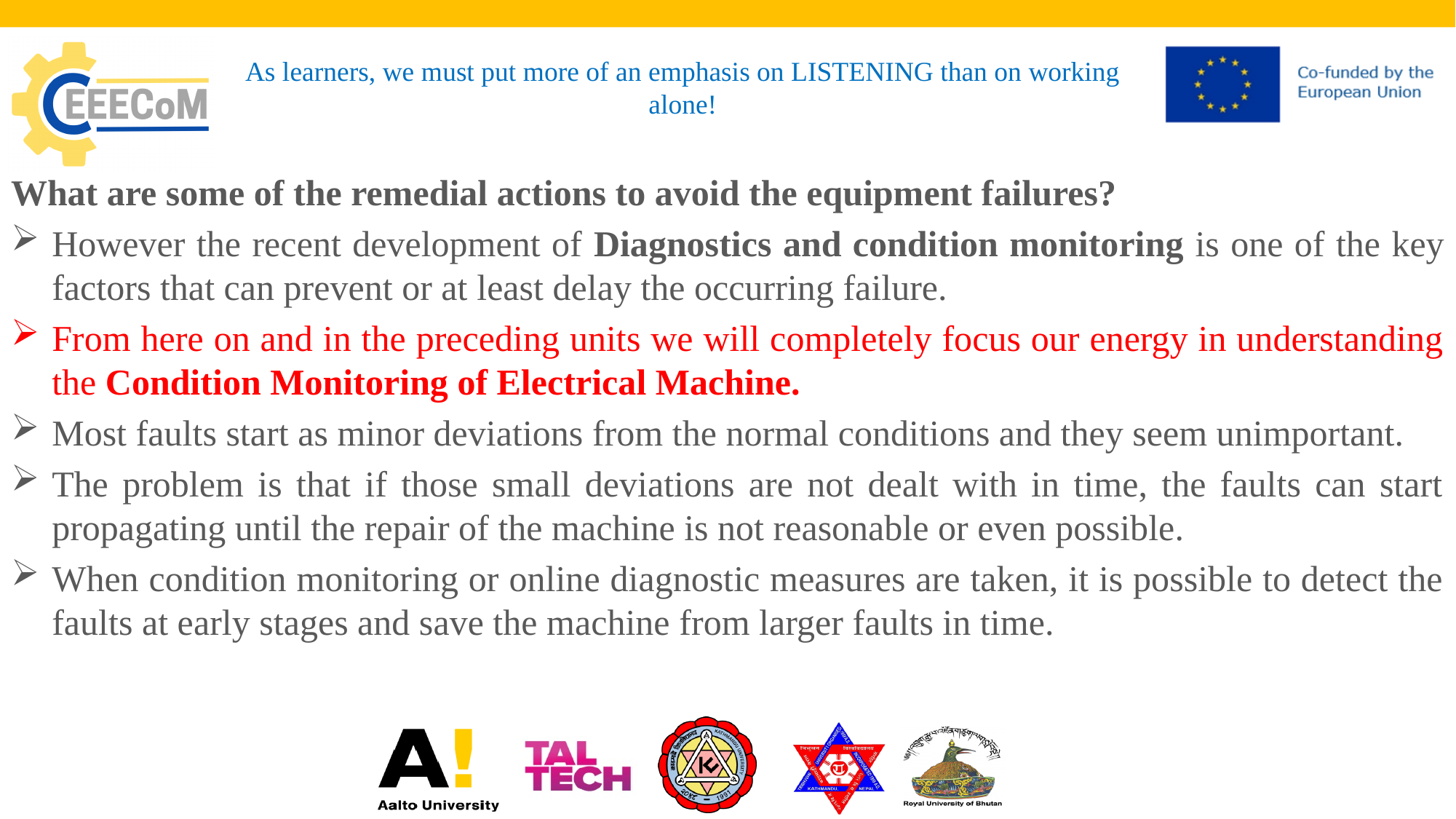

# As learners, we must put more of an emphasis on LISTENING than on working alone!
What are some of the remedial actions to avoid the equipment failures?
However the recent development of Diagnostics and condition monitoring is one of the key factors that can prevent or at least delay the occurring failure.
From here on and in the preceding units we will completely focus our energy in understanding the Condition Monitoring of Electrical Machine.
Most faults start as minor deviations from the normal conditions and they seem unimportant.
The problem is that if those small deviations are not dealt with in time, the faults can start propagating until the repair of the machine is not reasonable or even possible.
When condition monitoring or online diagnostic measures are taken, it is possible to detect the faults at early stages and save the machine from larger faults in time.